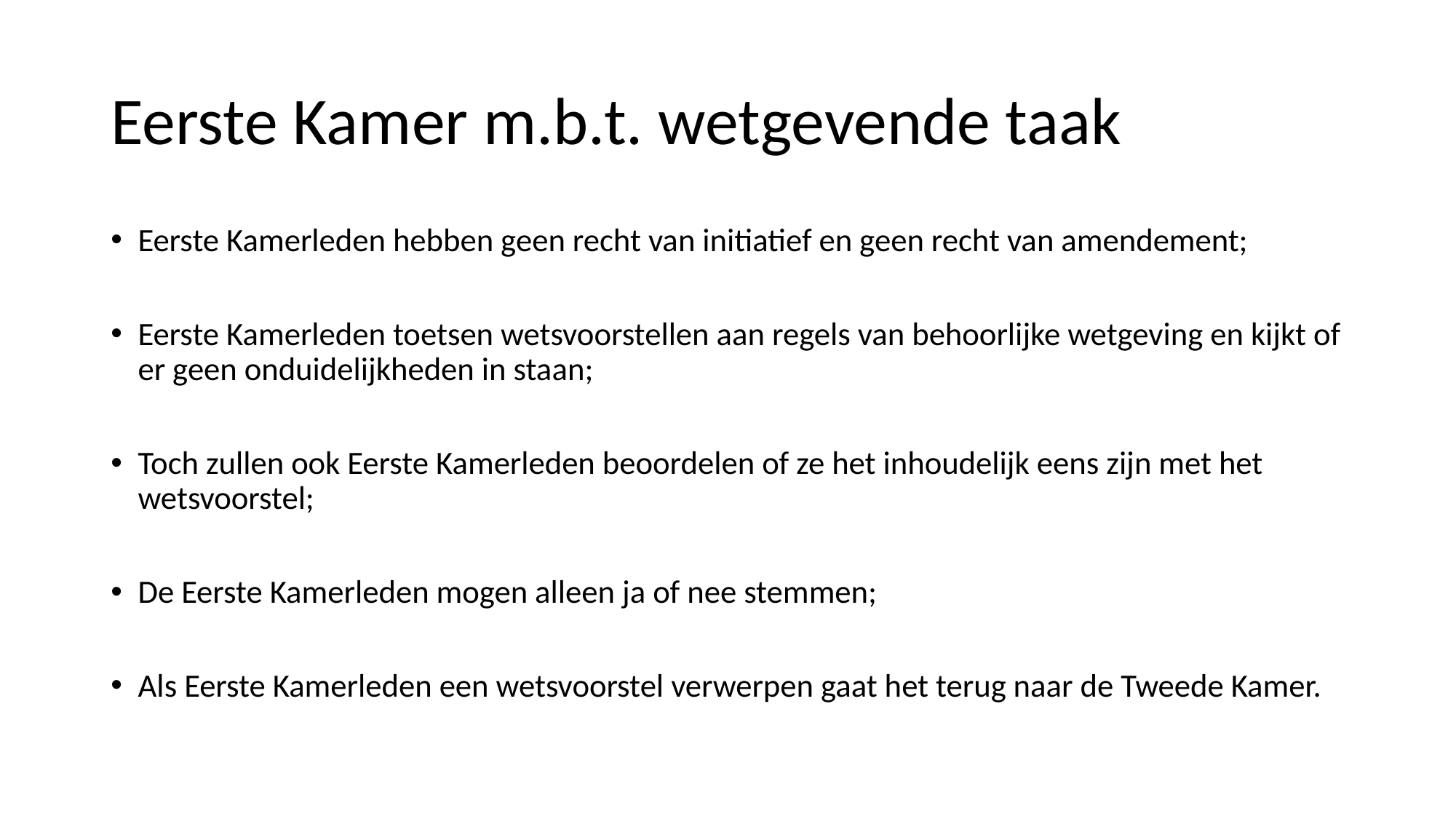

# Eerste Kamer m.b.t. wetgevende taak
Eerste Kamerleden hebben geen recht van initiatief en geen recht van amendement;

Eerste Kamerleden toetsen wetsvoorstellen aan regels van behoorlijke wetgeving en kijkt of er geen onduidelijkheden in staan;

Toch zullen ook Eerste Kamerleden beoordelen of ze het inhoudelijk eens zijn met het wetsvoorstel;

De Eerste Kamerleden mogen alleen ja of nee stemmen;

Als Eerste Kamerleden een wetsvoorstel verwerpen gaat het terug naar de Tweede Kamer.